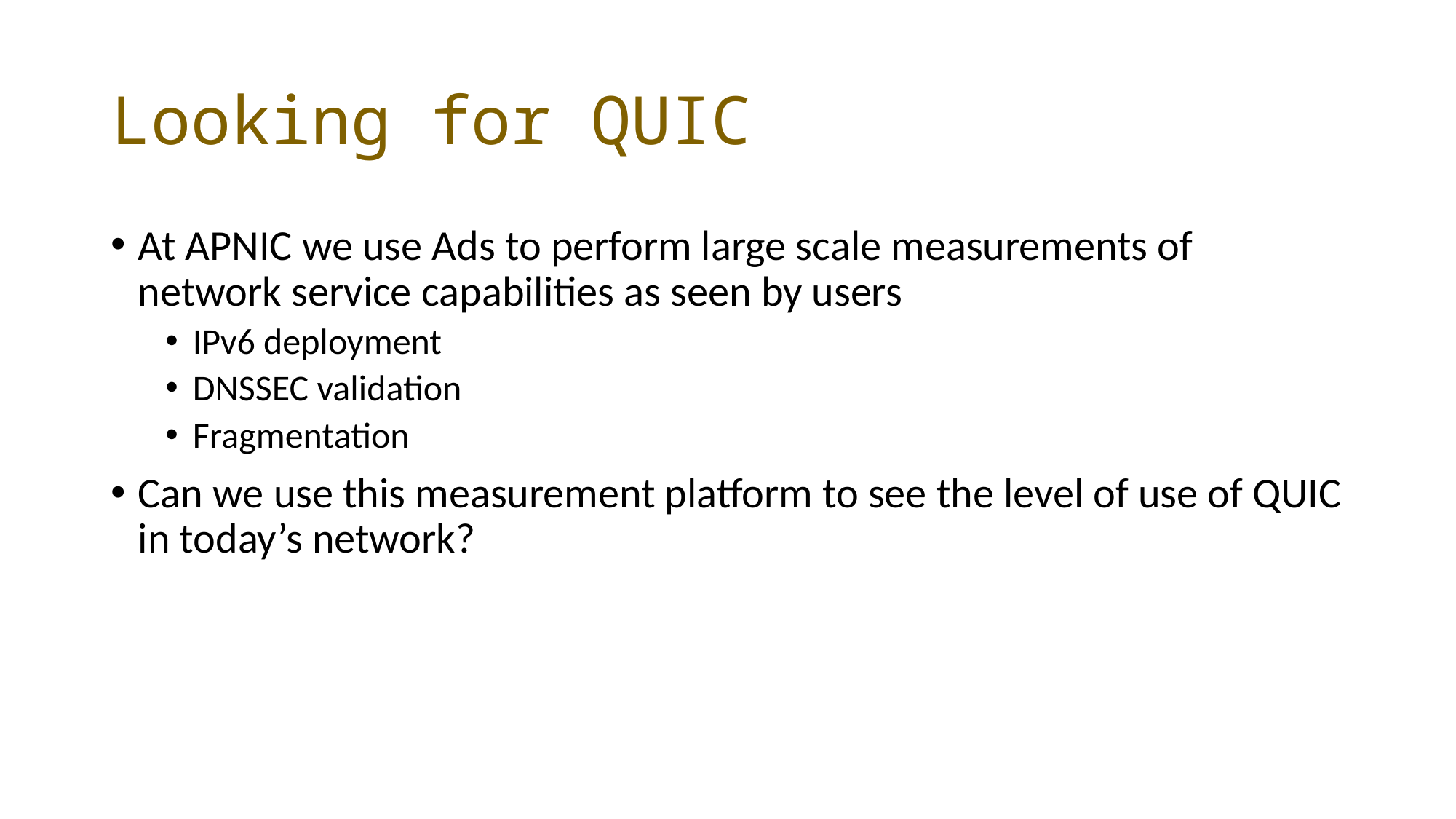

# Looking for QUIC
At APNIC we use Ads to perform large scale measurements of network service capabilities as seen by users
IPv6 deployment
DNSSEC validation
Fragmentation
Can we use this measurement platform to see the level of use of QUIC in today’s network?